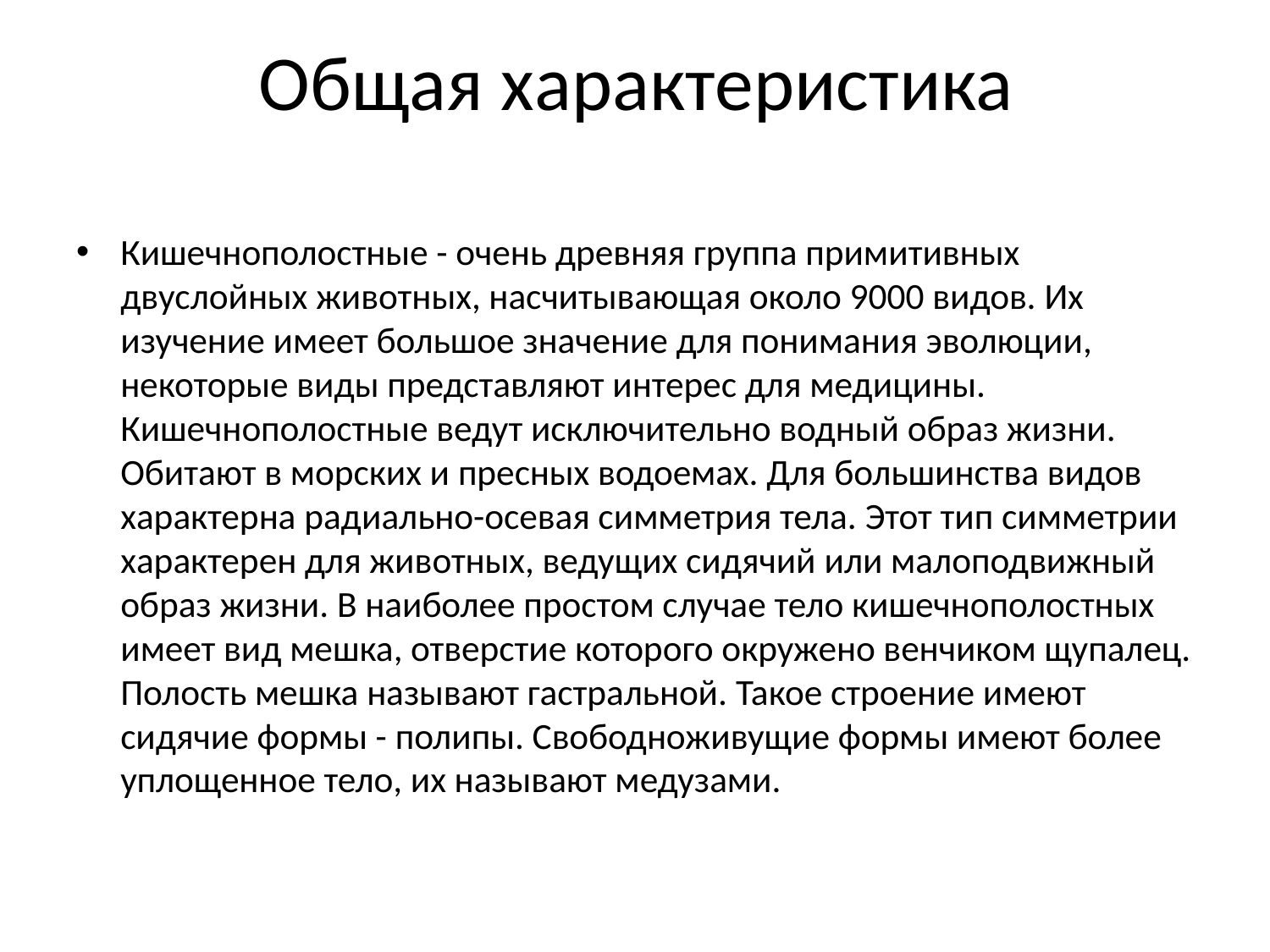

# Общая характеристика
Кишечнополостные - очень древняя группа примитивных двуслойных животных, насчитывающая около 9000 видов. Их изучение имеет большое значение для понимания эволюции, некоторые виды представляют интерес для медицины. Кишечнополостные ведут исключительно водный образ жизни. Обитают в морских и пресных водоемах. Для большинства видов характерна радиально-осевая симметрия тела. Этот тип симметрии характерен для животных, ведущих сидячий или малоподвижный образ жизни. В наиболее простом случае тело кишечнополостных имеет вид мешка, отверстие которого окружено венчиком щупалец. Полость мешка называют гастральной. Такое строение имеют сидячие формы - полипы. Свободноживущие формы имеют более уплощенное тело, их называют медузами.